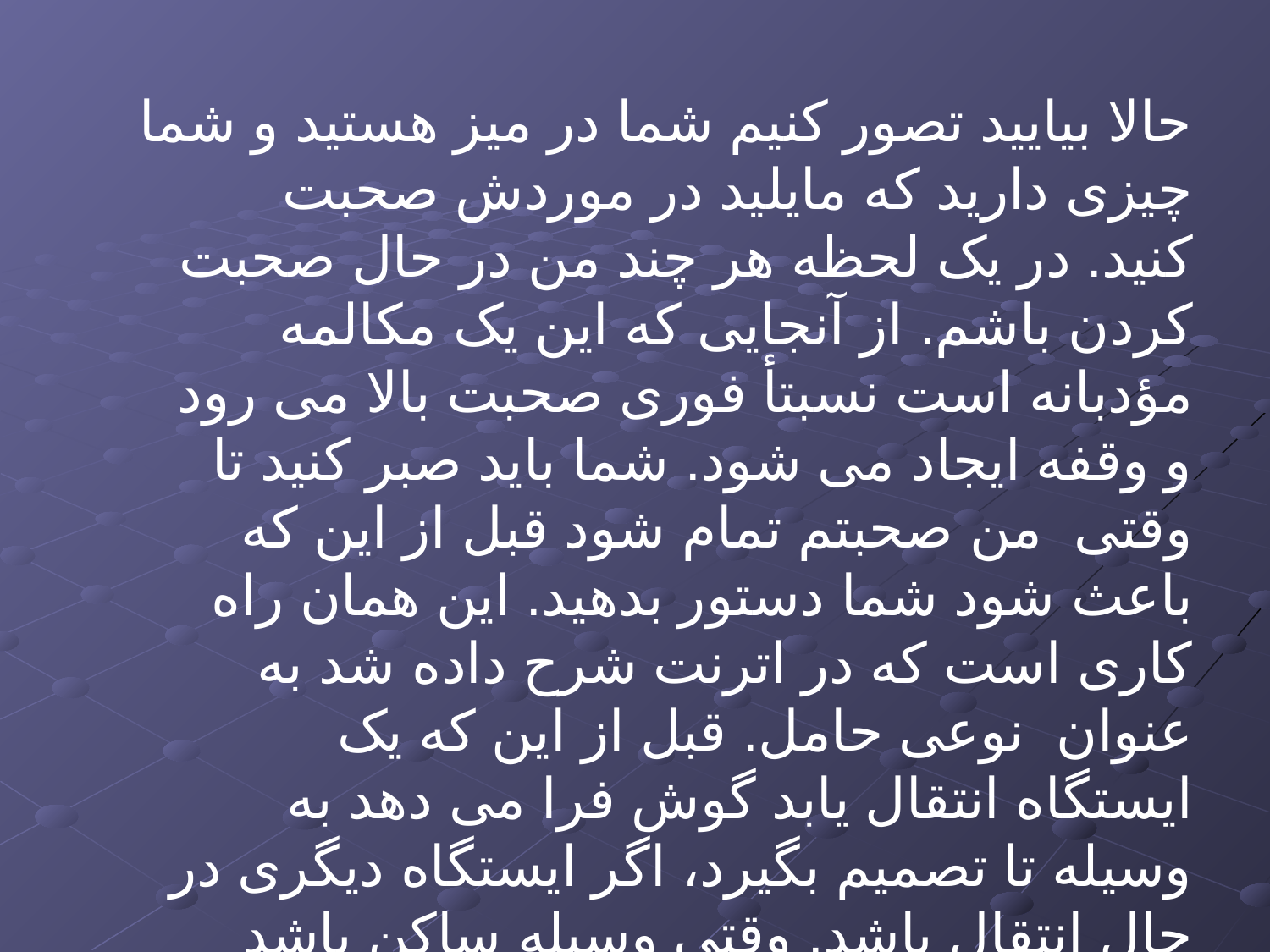

حالا بیایید تصور کنیم شما در میز هستید و شما چیزی دارید که مایلید در موردش صحبت کنید. در یک لحظه هر چند من در حال صحبت کردن باشم. از آنجایی که این یک مکالمه  مؤدبانه است نسبتأ فوری صحبت بالا می رود و وقفه ایجاد می شود. شما باید صبر کنید تا وقتی  من صحبتم تمام شود قبل از این که باعث شود شما دستور بدهید. این همان راه کاری است که در اترنت شرح داده شد به عنوان  نوعی حامل. قبل از این که یک ایستگاه انتقال یابد گوش فرا می دهد به وسیله تا تصمیم بگیرد، اگر ایستگاه دیگری در حال انتقال باشد. وقتی وسیله ساکن باشد ایستگاه تشخیص می دهد که این زمان مناسبی برای انتقال است.